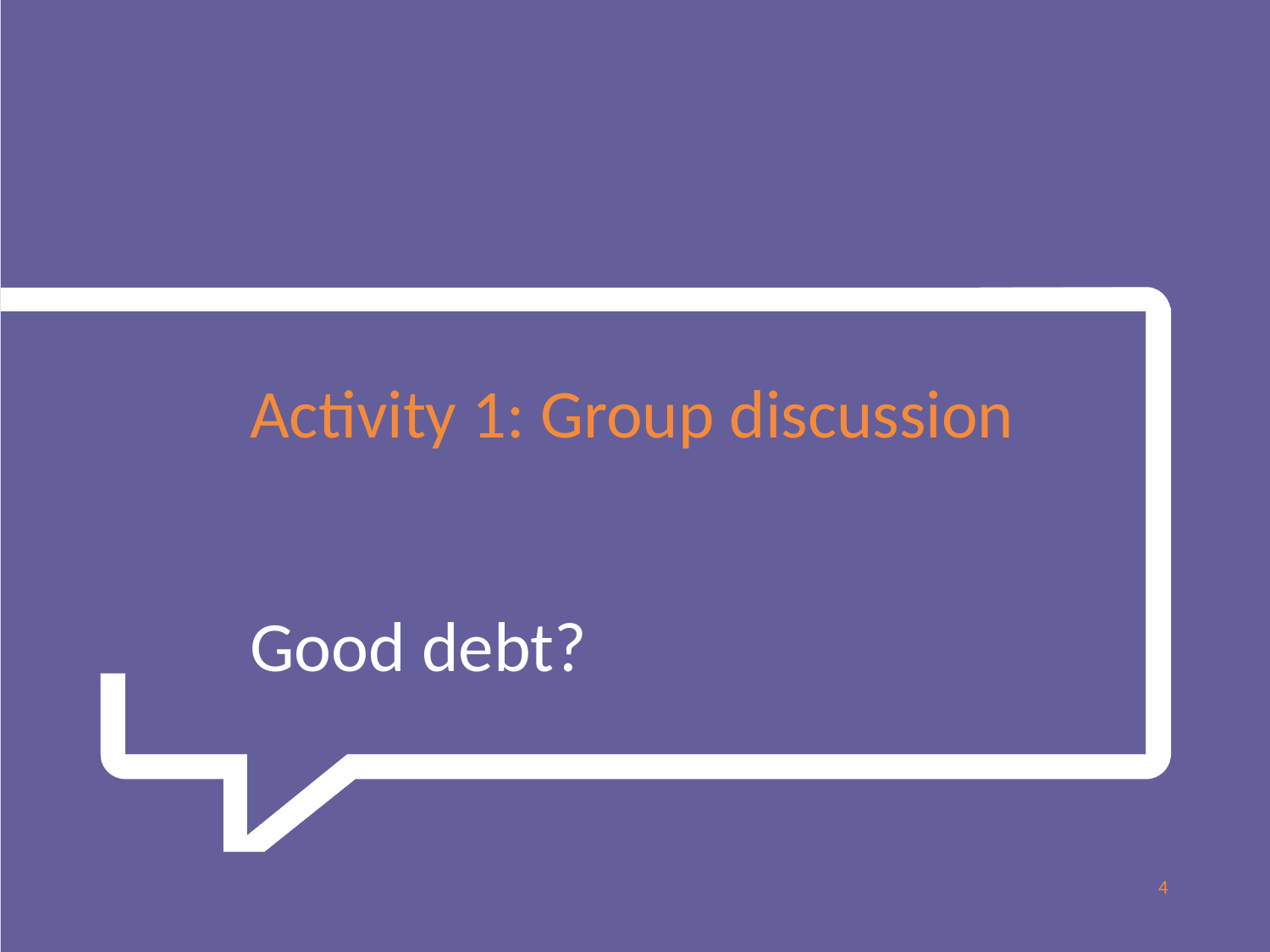

Activity 1: Group discussion
Good debt?
4